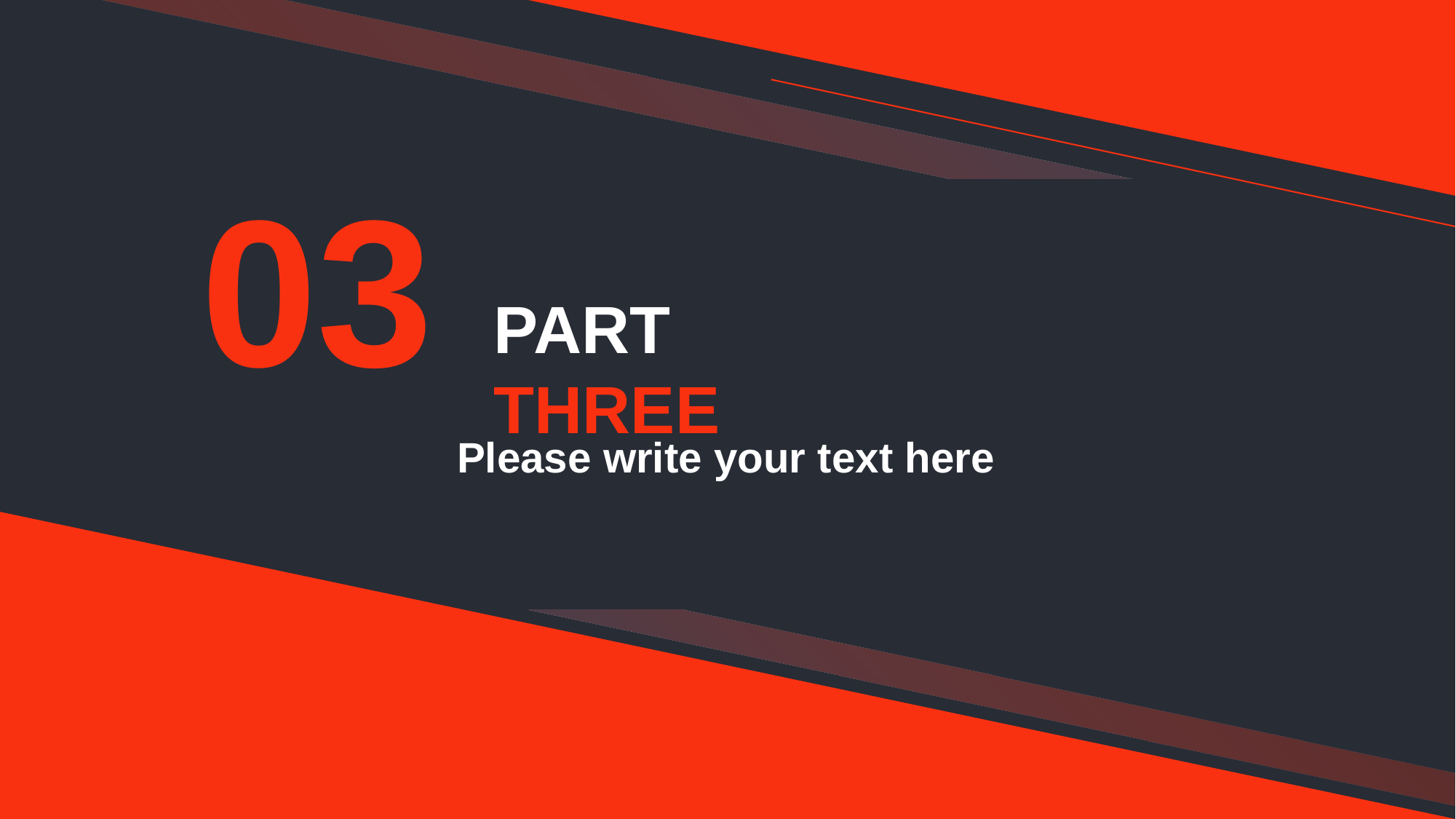

03
PART THREE
Please write your text here